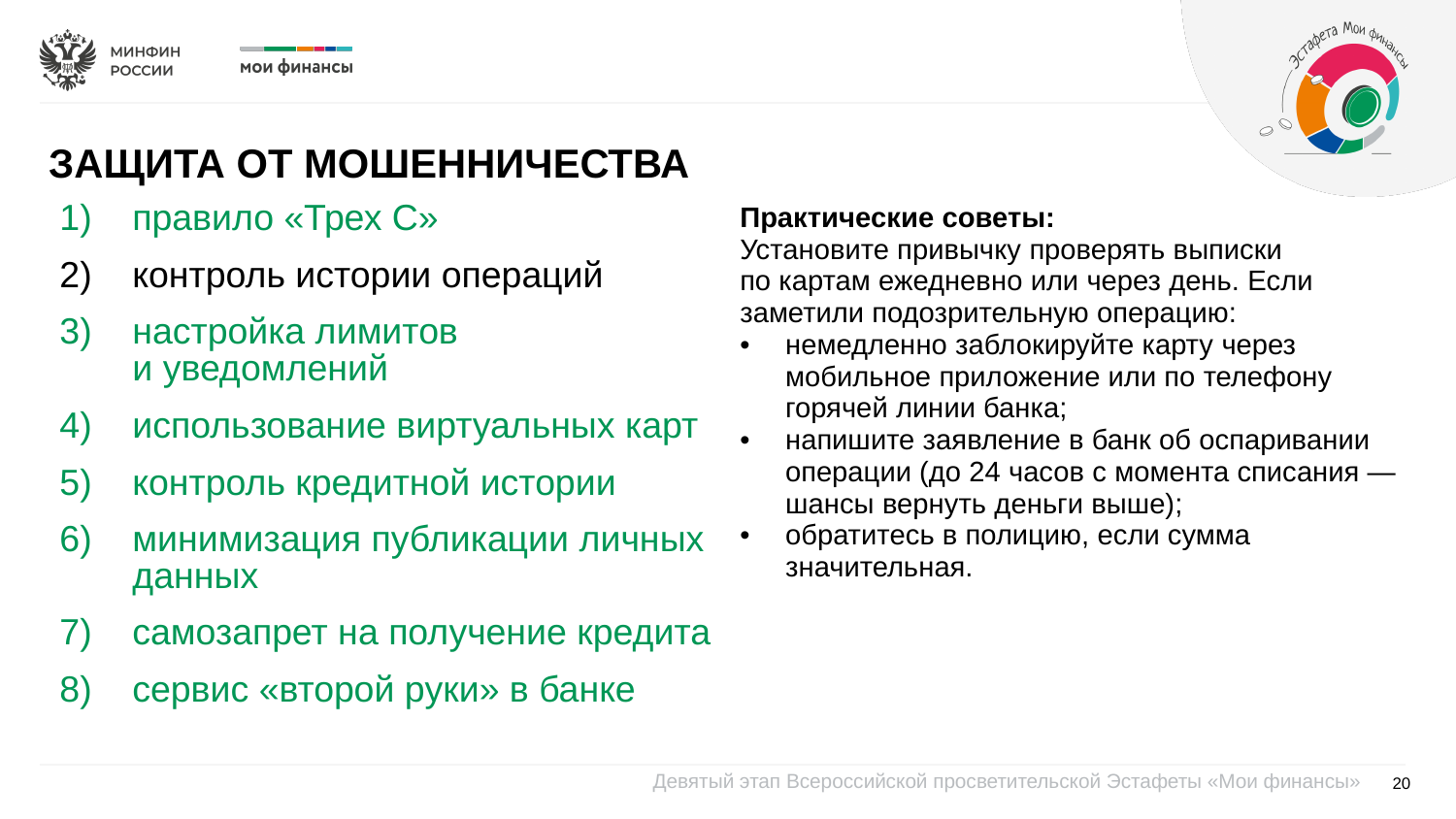

ЗАЩИТА ОТ МОШЕННИЧЕСТВА
| правило «Трех С» контроль истории операций настройка лимитов и уведомлений использование виртуальных карт контроль кредитной истории минимизация публикации личных данных самозапрет на получение кредита сервис «второй руки» в банке | Практические советы:  Установите привычку проверять выписки по картам ежедневно или через день. Если заметили подозрительную операцию: немедленно заблокируйте карту через мобильное приложение или по телефону горячей линии банка; напишите заявление в банк об оспаривании операции (до 24 часов с момента списания — шансы вернуть деньги выше); обратитесь в полицию, если сумма значительная. |
| --- | --- |
20